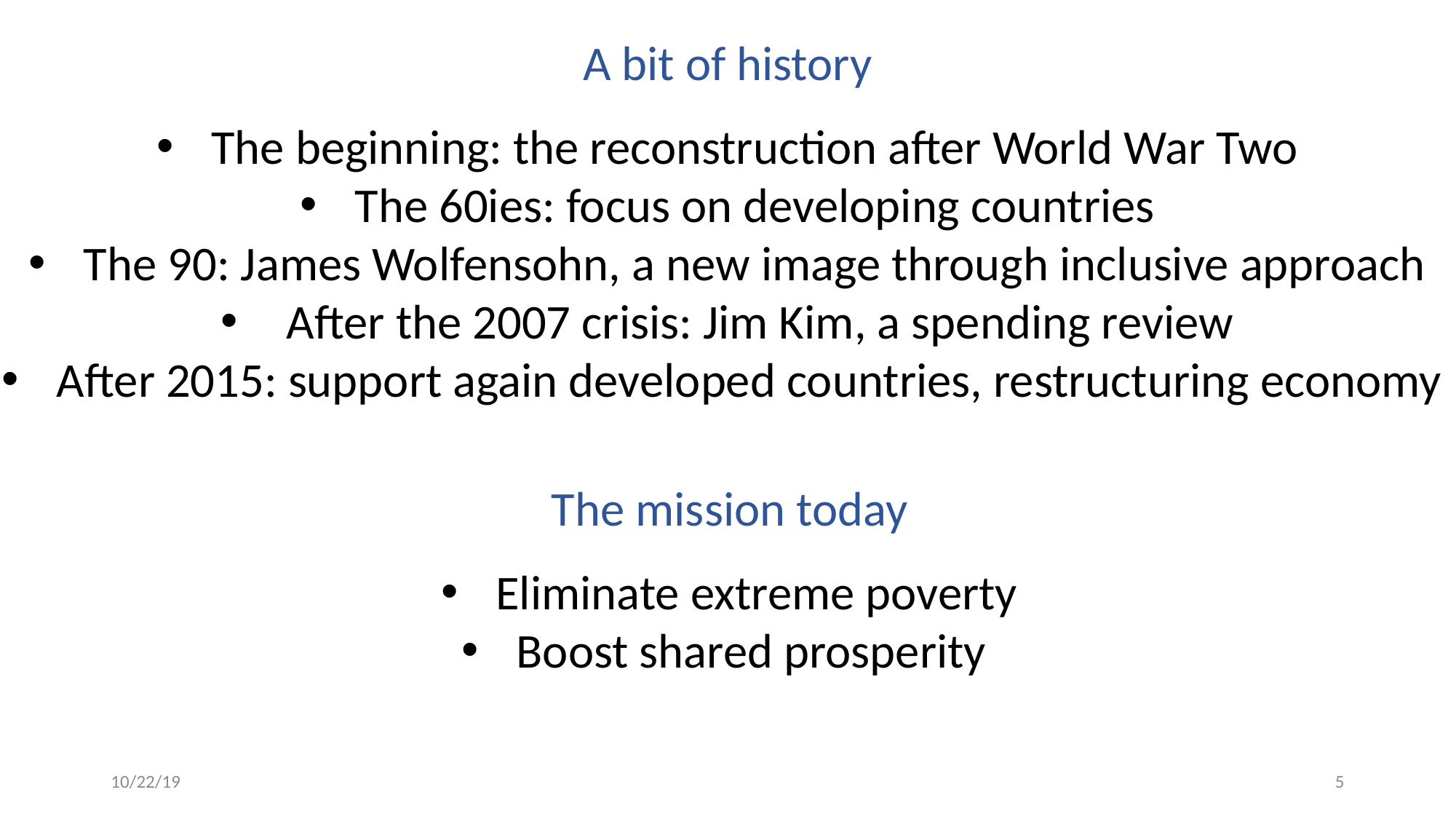

A bit of history

The beginning: the reconstruction after World War Two
The 60ies: focus on developing countries
The 90: James Wolfensohn, a new image through inclusive approach
 After the 2007 crisis: Jim Kim, a spending review
After 2015: support again developed countries, restructuring economy
The mission today

Eliminate extreme poverty
Boost shared prosperity
10/22/19

5